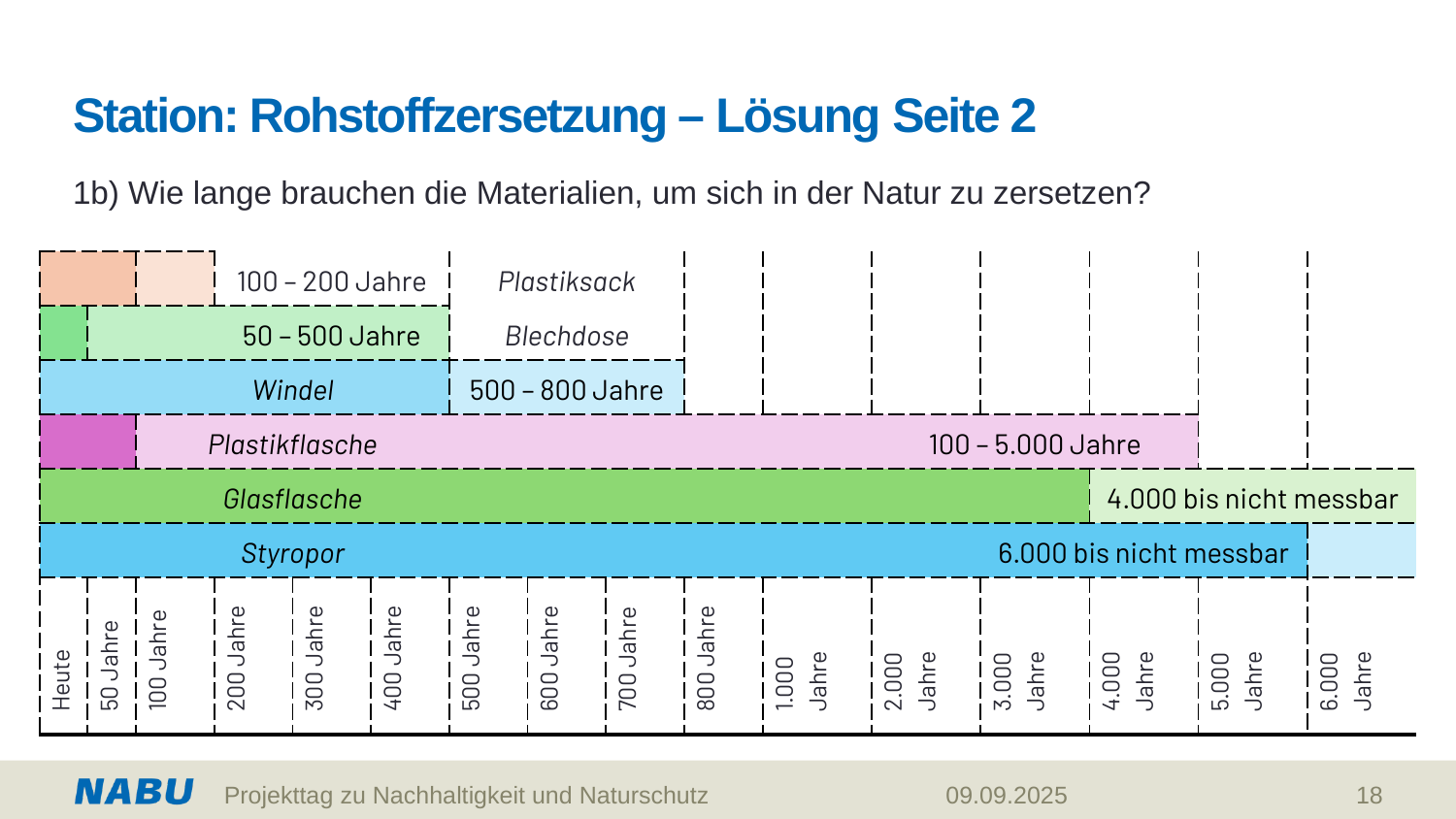

# Station: Rohstoffzersetzung – Lösung Seite 2
1b) Wie lange brauchen die Materialien, um sich in der Natur zu zersetzen?
|  |  |  | 100 – 200 Jahre |  |  | Plastiksack |  |  |  |  |  |  |  |  |  |
| --- | --- | --- | --- | --- | --- | --- | --- | --- | --- | --- | --- | --- | --- | --- | --- |
|  |  |  | 50 – 500 Jahre |  |  | Blechdose |  |  |  |  |  |  |  |  |  |
|  |  | Windel |  |  |  | 500 – 800 Jahre |  |  |  |  |  |  |  |  |  |
|  |  | Plastikflasche |  |  |  |  |  |  |  |  | 100 – 5.000 Jahre |  |  |  |  |
|  |  | Glasflasche |  |  |  |  |  |  |  |  |  |  | 4.000 bis nicht messbar |  |  |
|  |  | Styropor |  |  |  |  |  |  |  |  |  | 6.000 bis nicht messbar |  |  |  |
| Heute | 50 Jahre | 100 Jahre | 200 Jahre | 300 Jahre | 400 Jahre | 500 Jahre | 600 Jahre | 700 Jahre | 800 Jahre | 1.000 Jahre | 2.000 Jahre | 3.000 Jahre | 4.000 Jahre | 5.000 Jahre | 6.000 Jahre |
Projekttag zu Nachhaltigkeit und Naturschutz
09.09.2025
18